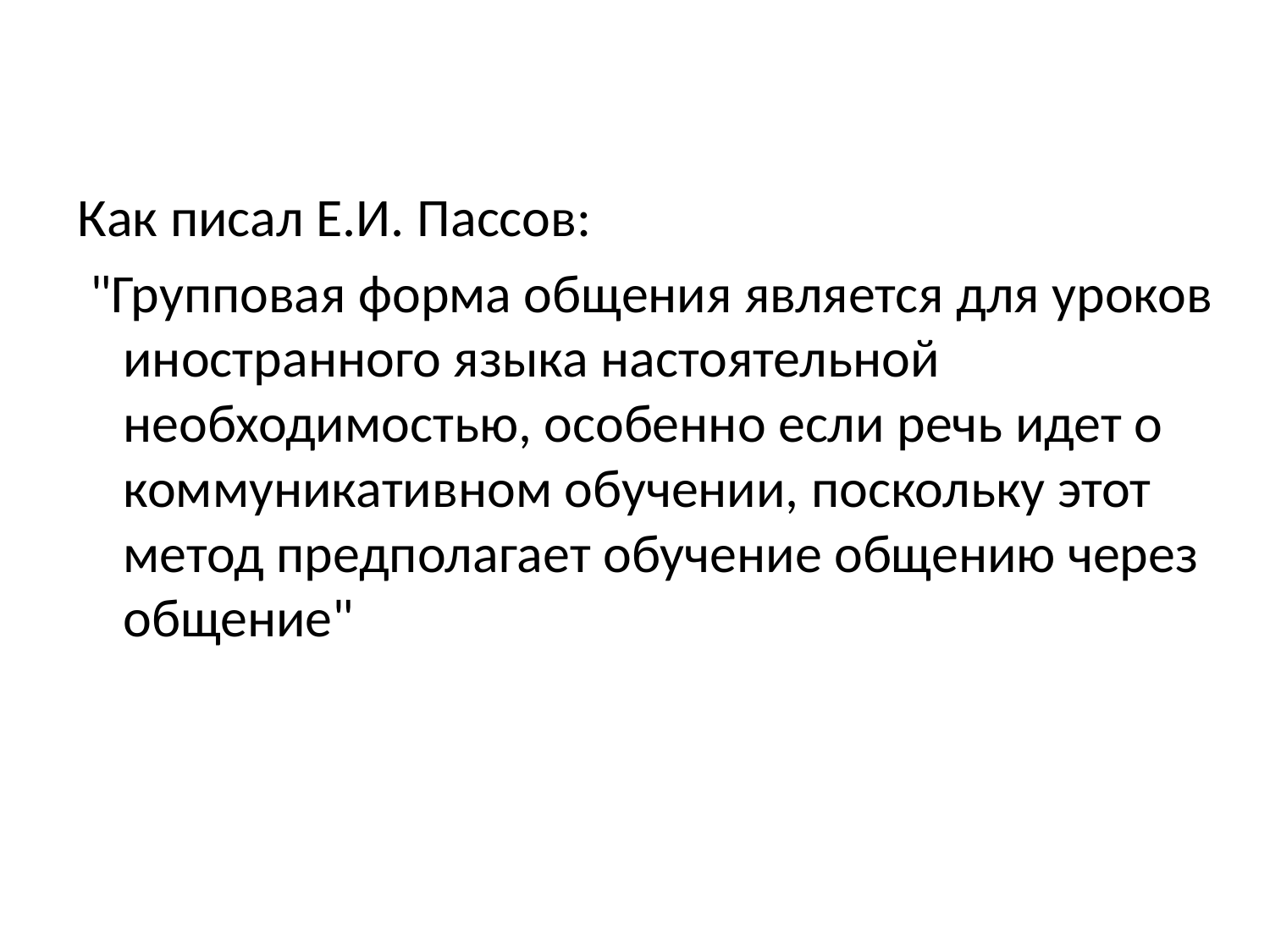

Как писал Е.И. Пассов:
 "Групповая форма общения является для уроков иностранного языка настоятельной необходимостью, особенно если речь идет о коммуникативном обучении, поскольку этот метод предполагает обучение общению через общение"